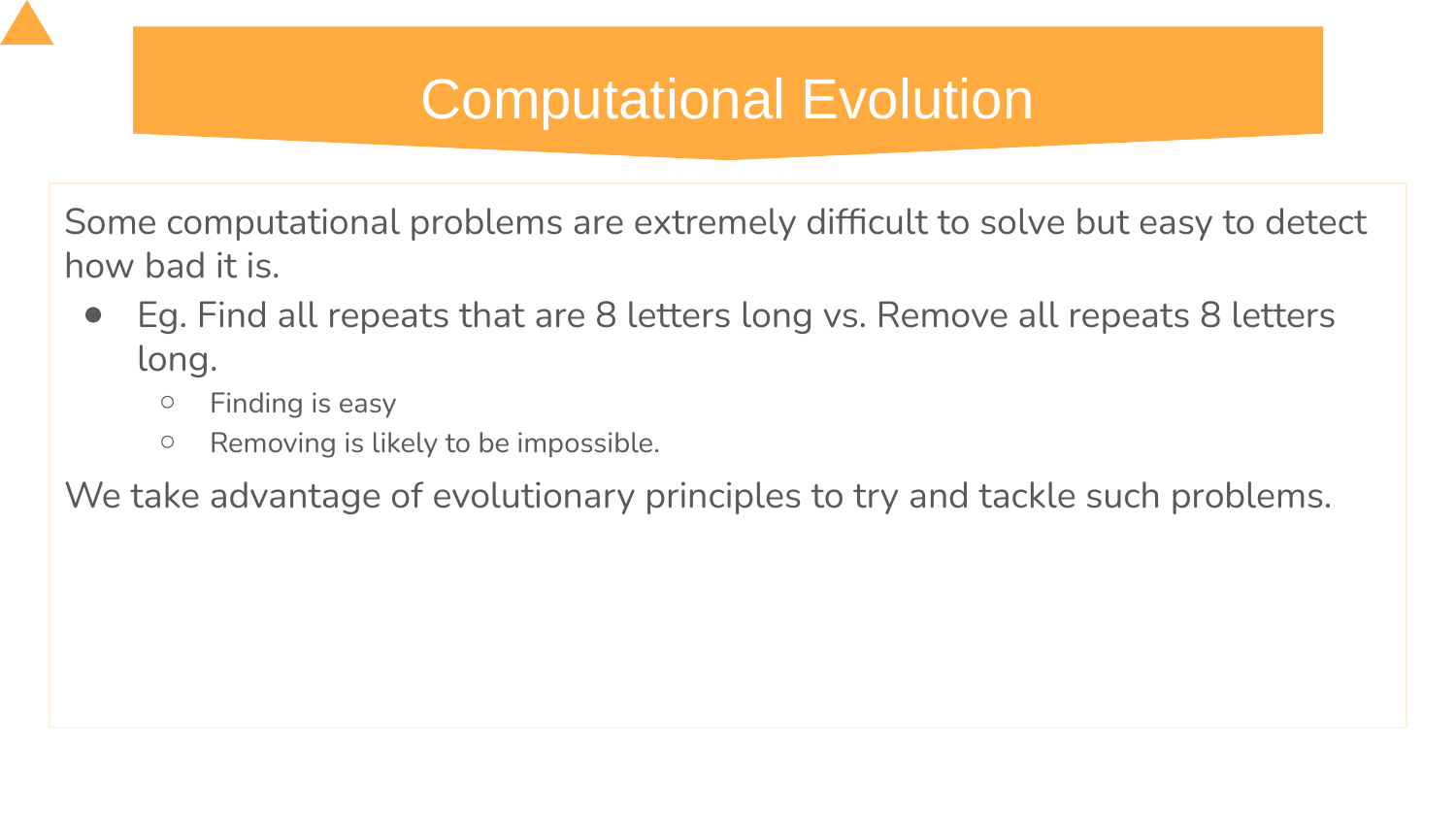

# Computational Evolution
Some computational problems are extremely difficult to solve but easy to detect how bad it is.
Eg. Find all repeats that are 8 letters long vs. Remove all repeats 8 letters long.
Finding is easy
Removing is likely to be impossible.
We take advantage of evolutionary principles to try and tackle such problems.